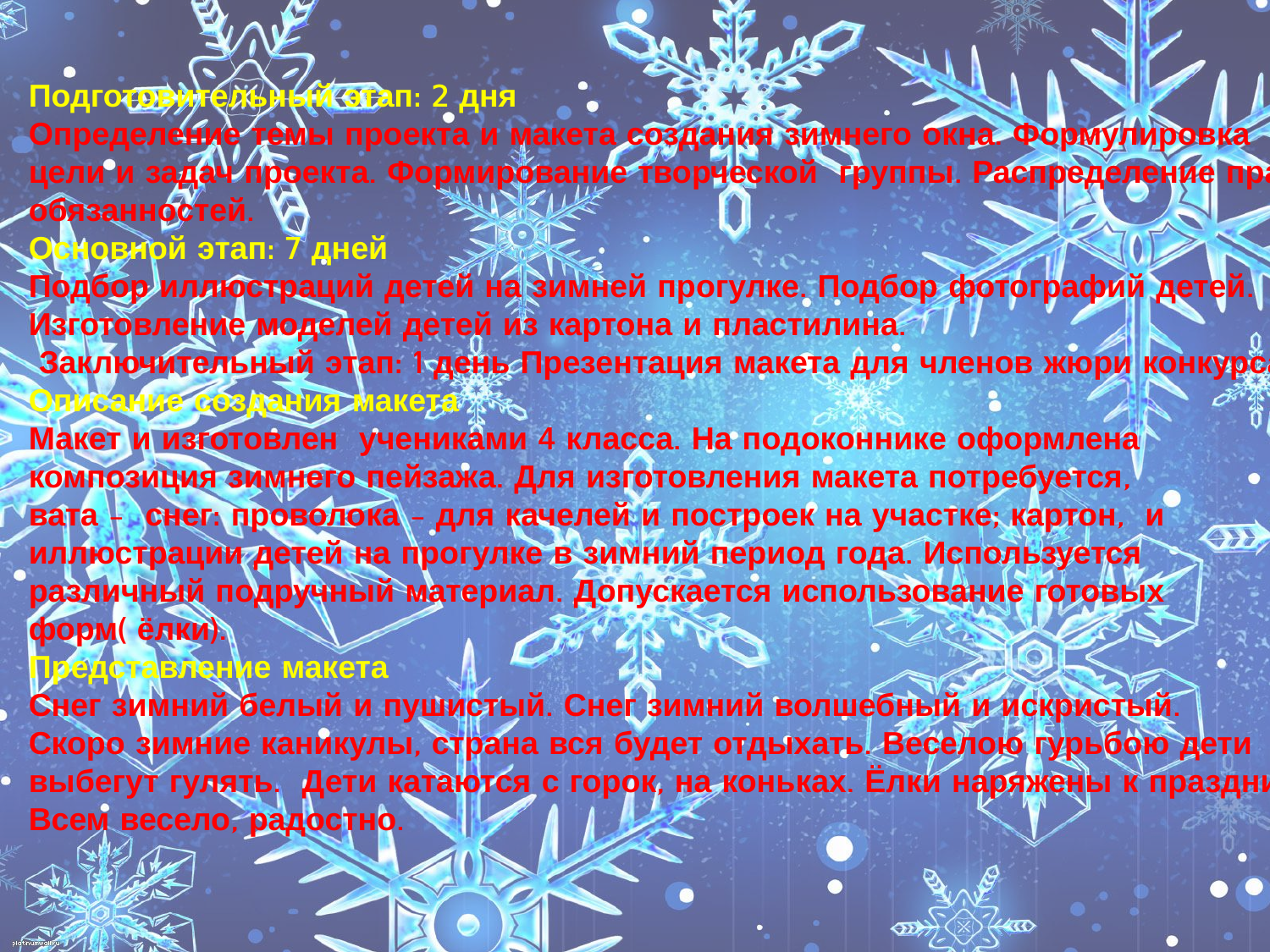

Подготовительный этап: 2 дня
Определение темы проекта и макета создания зимнего окна. Формулировка
цели и задач проекта. Формирование творческой  группы. Распределение прав и
обязанностей.
Основной этап: 7 дней
Подбор иллюстраций детей на зимней прогулке. Подбор фотографий детей.
Изготовление моделей детей из картона и пластилина.
 Заключительный этап: 1 день Презентация макета для членов жюри конкурса.
Описание создания макета
Макет и изготовлен  учениками 4 класса. На подоконнике оформлена
композиция зимнего пейзажа. Для изготовления макета потребуется,
вата –  снег: проволока – для качелей и построек на участке; картон,  и
иллюстрации детей на прогулке в зимний период года. Используется
различный подручный материал. Допускается использование готовых
форм( ёлки).
Представление макета
Снег зимний белый и пушистый. Снег зимний волшебный и искристый.
Скоро зимние каникулы, страна вся будет отдыхать. Веселою гурьбою дети
выбегут гулять.  Дети катаются с горок, на коньках. Ёлки наряжены к празднику.
Всем весело, радостно.